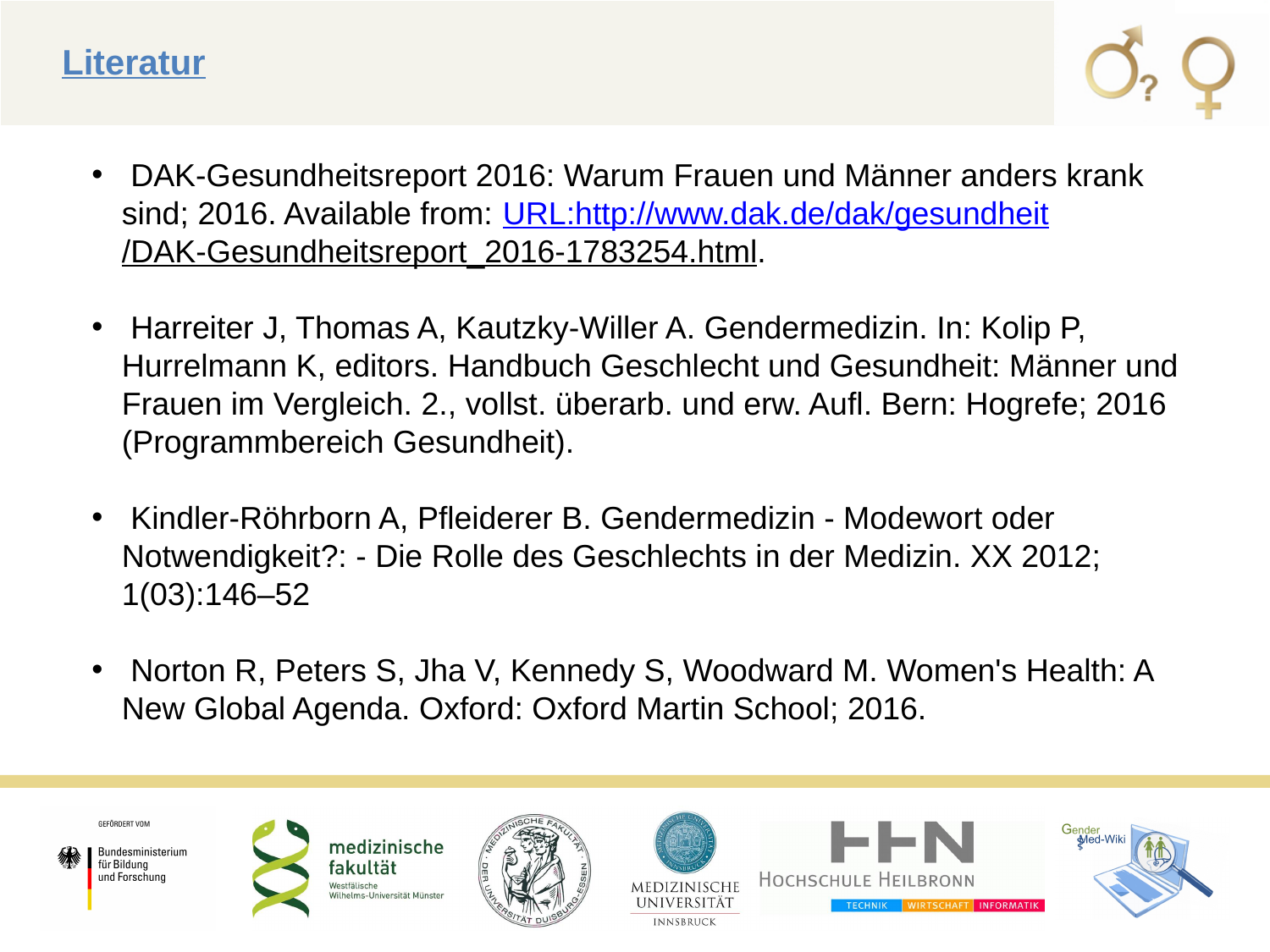

Literatur
 DAK-Gesundheitsreport 2016: Warum Frauen und Männer anders krank sind; 2016. Available from: 	URL:http://www.dak.de/dak/gesundheit/DAK-Gesundheitsreport_2016-1783254.html.

 Harreiter J, Thomas A, Kautzky-Willer A. Gendermedizin. In: Kolip P, Hurrelmann K, editors. Handbuch Geschlecht und Gesundheit: Männer und Frauen im Vergleich. 2., vollst. überarb. und erw. Aufl. Bern: Hogrefe; 2016 (Programmbereich Gesundheit).

 Kindler-Röhrborn A, Pfleiderer B. Gendermedizin - Modewort oder Notwendigkeit?: - Die Rolle des Geschlechts in der Medizin. XX 2012; 1(03):146–52

 Norton R, Peters S, Jha V, Kennedy S, Woodward M. Women's Health: A New Global Agenda. Oxford: Oxford Martin School; 2016.